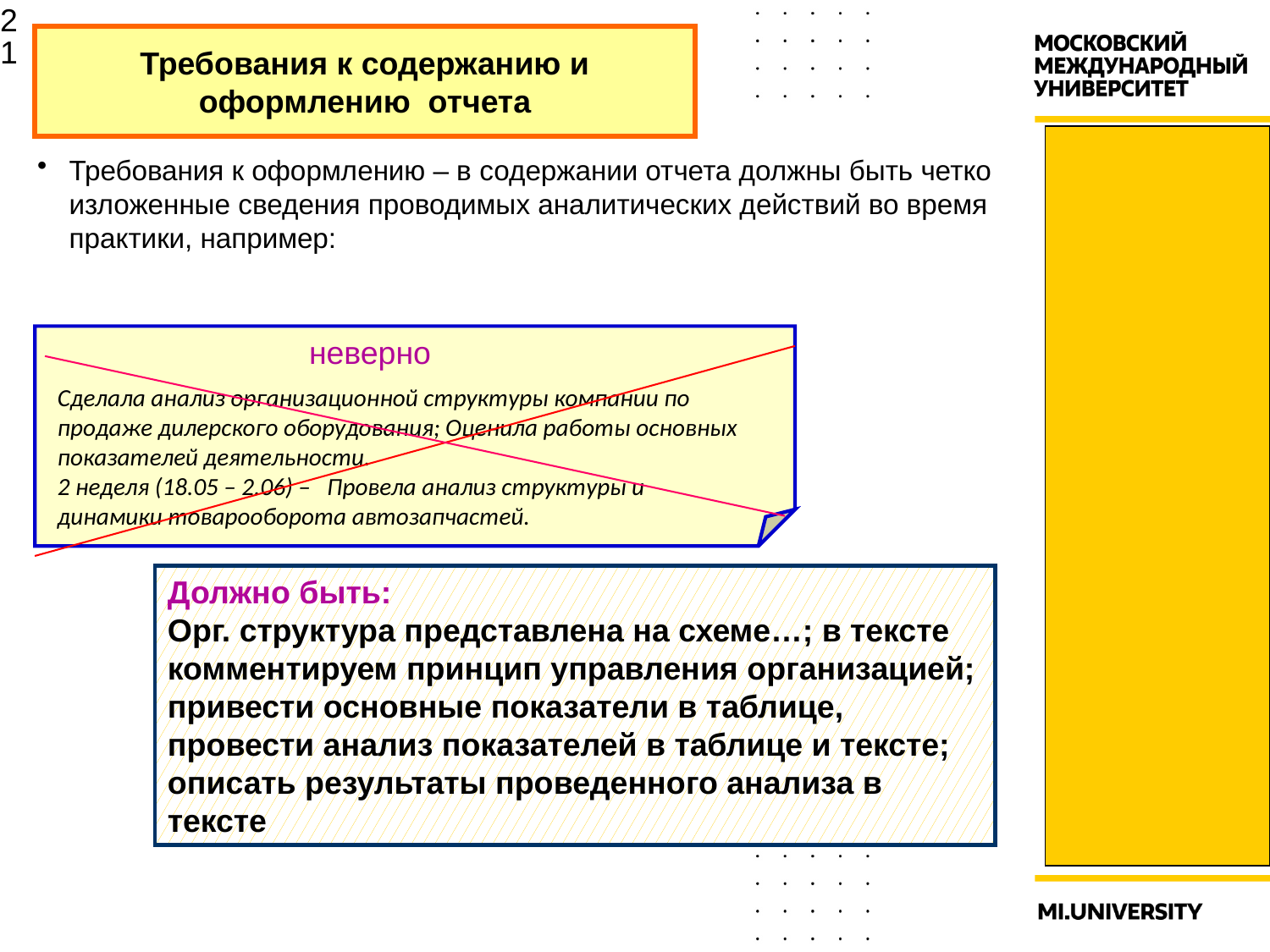

21
21
Требования к содержанию и оформлению  отчета

Требования к оформлению – в содержании отчета должны быть четко изложенные сведения проводимых аналитических действий во время практики, например:

неверно

Сделала анализ организационной структуры компании по продаже дилерского оборудования; Оценила работы основных показателей деятельности.
2 неделя (18.05 – 2.06) –   Провела анализ структуры и динамики товарооборота автозапчастей.
Должно быть:
Орг. структура представлена на схеме…; в тексте комментируем принцип управления организацией;
привести основные показатели в таблице,  провести анализ показателей в таблице и тексте;
описать результаты проведенного анализа в тексте